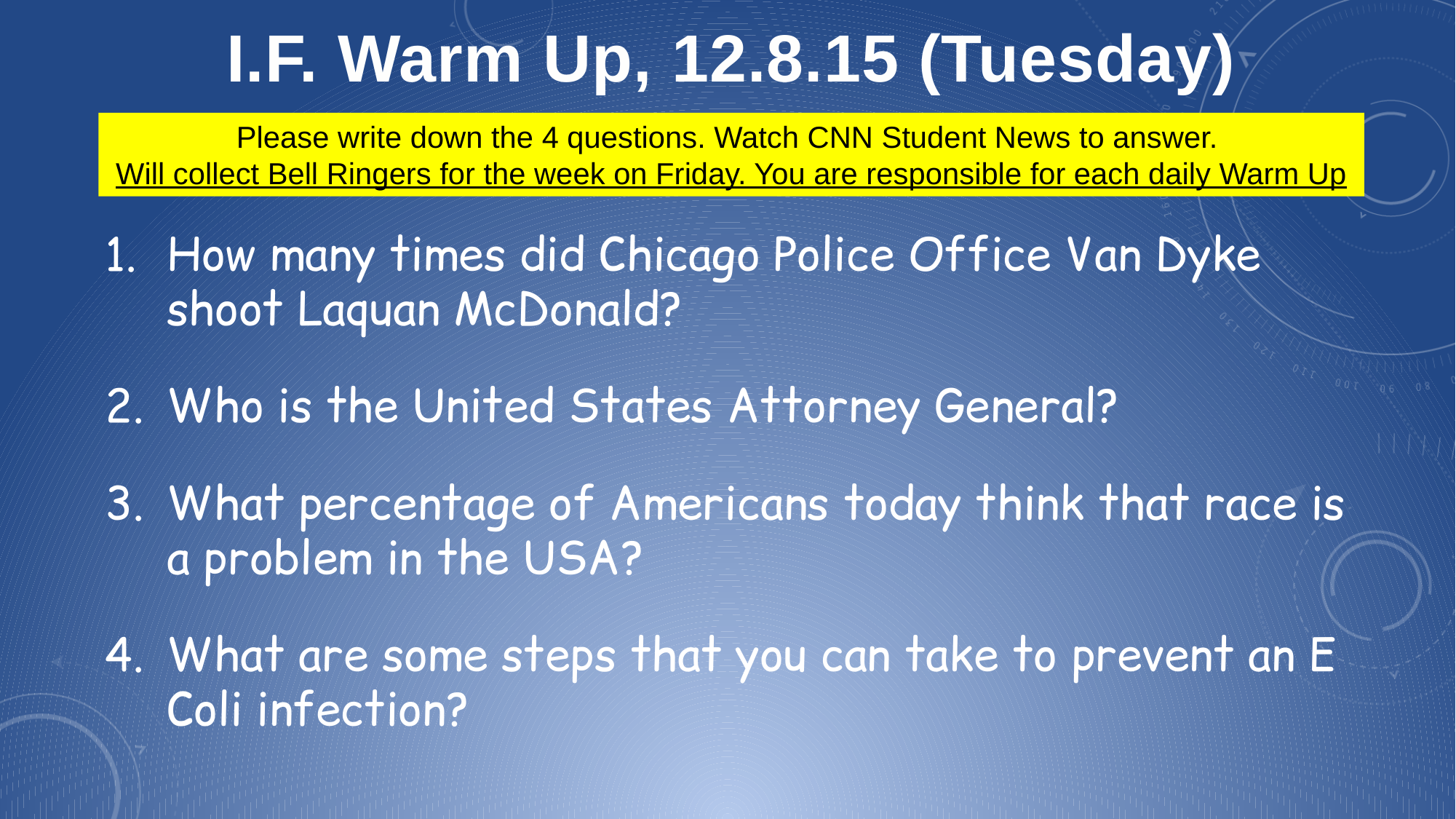

I.F. Warm Up, 12.8.15 (Tuesday)
Please write down the 4 questions. Watch CNN Student News to answer.
Will collect Bell Ringers for the week on Friday. You are responsible for each daily Warm Up
How many times did Chicago Police Office Van Dyke shoot Laquan McDonald?
Who is the United States Attorney General?
What percentage of Americans today think that race is a problem in the USA?
What are some steps that you can take to prevent an E Coli infection?